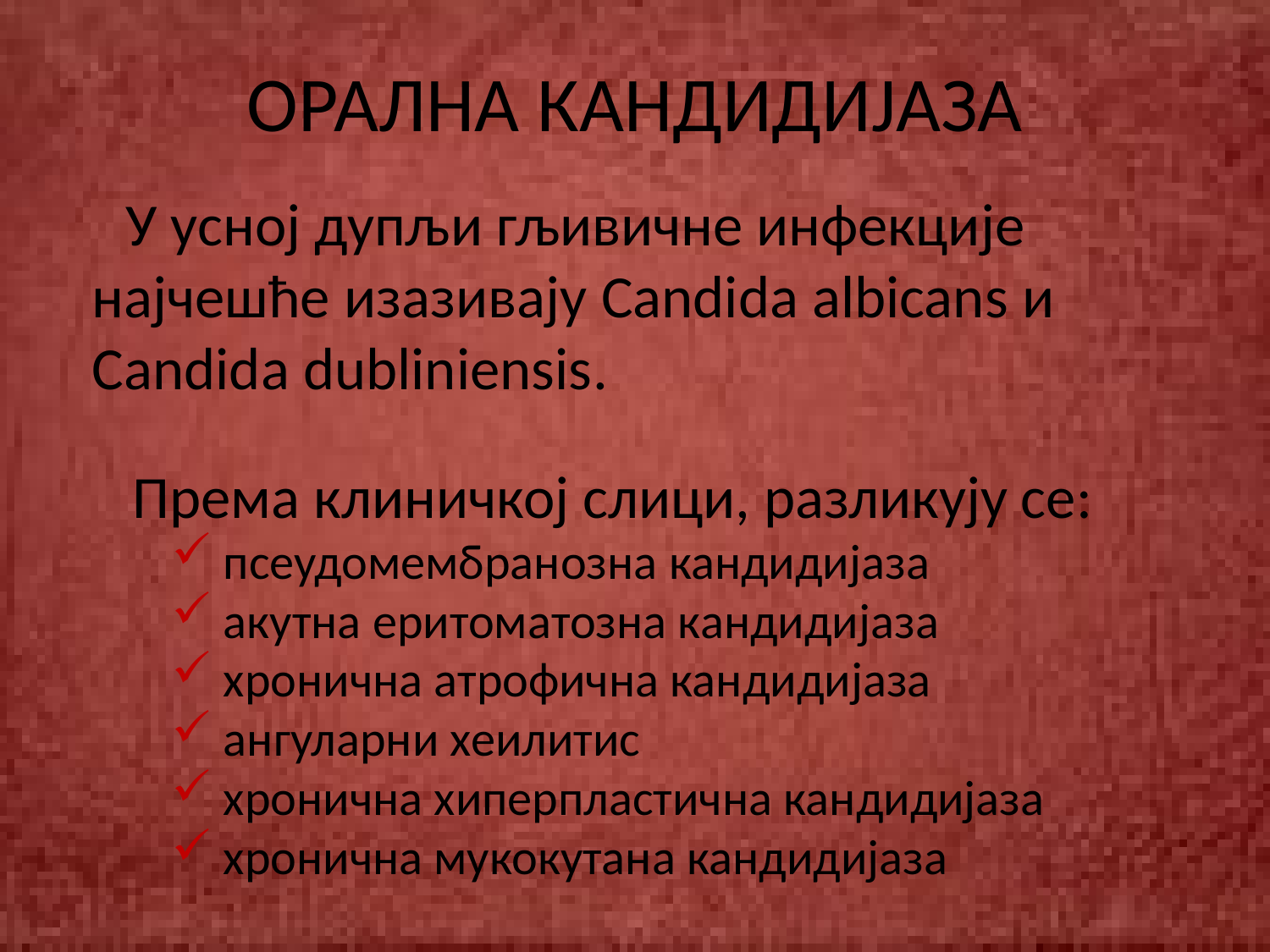

# ОРАЛНА КАНДИДИЈАЗА
      У усној дупљи гљивичне инфекције најчешће изазивају Candida albicans и Candida dubliniensis.

	   Према клиничкој слици, разликују се:
 псеудомембранозна кандидијаза
 акутна еритоматозна кандидијаза
 хронична атрофична кандидијаза
 ангуларни хеилитис
 хронична хиперпластична кандидијаза
 хронична мукокутана кандидијаза